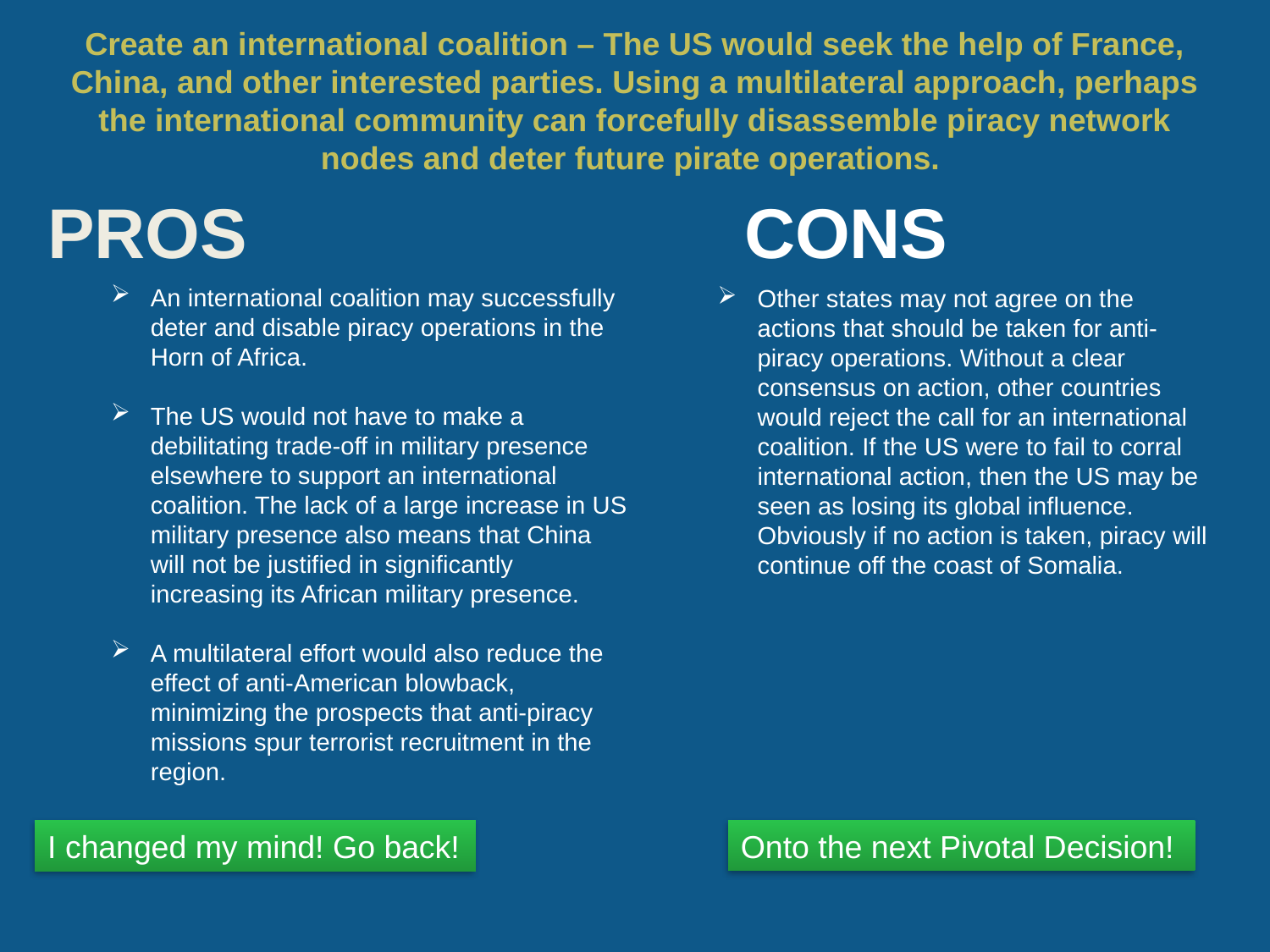

# Create an international coalition – The US would seek the help of France, China, and other interested parties. Using a multilateral approach, perhaps the international community can forcefully disassemble piracy network nodes and deter future pirate operations.
An international coalition may successfully deter and disable piracy operations in the Horn of Africa.

The US would not have to make a debilitating trade-off in military presence elsewhere to support an international coalition. The lack of a large increase in US military presence also means that China will not be justified in significantly increasing its African military presence.

A multilateral effort would also reduce the effect of anti-American blowback, minimizing the prospects that anti-piracy missions spur terrorist recruitment in the region.
Other states may not agree on the actions that should be taken for anti-piracy operations. Without a clear consensus on action, other countries would reject the call for an international coalition. If the US were to fail to corral international action, then the US may be seen as losing its global influence. Obviously if no action is taken, piracy will continue off the coast of Somalia.